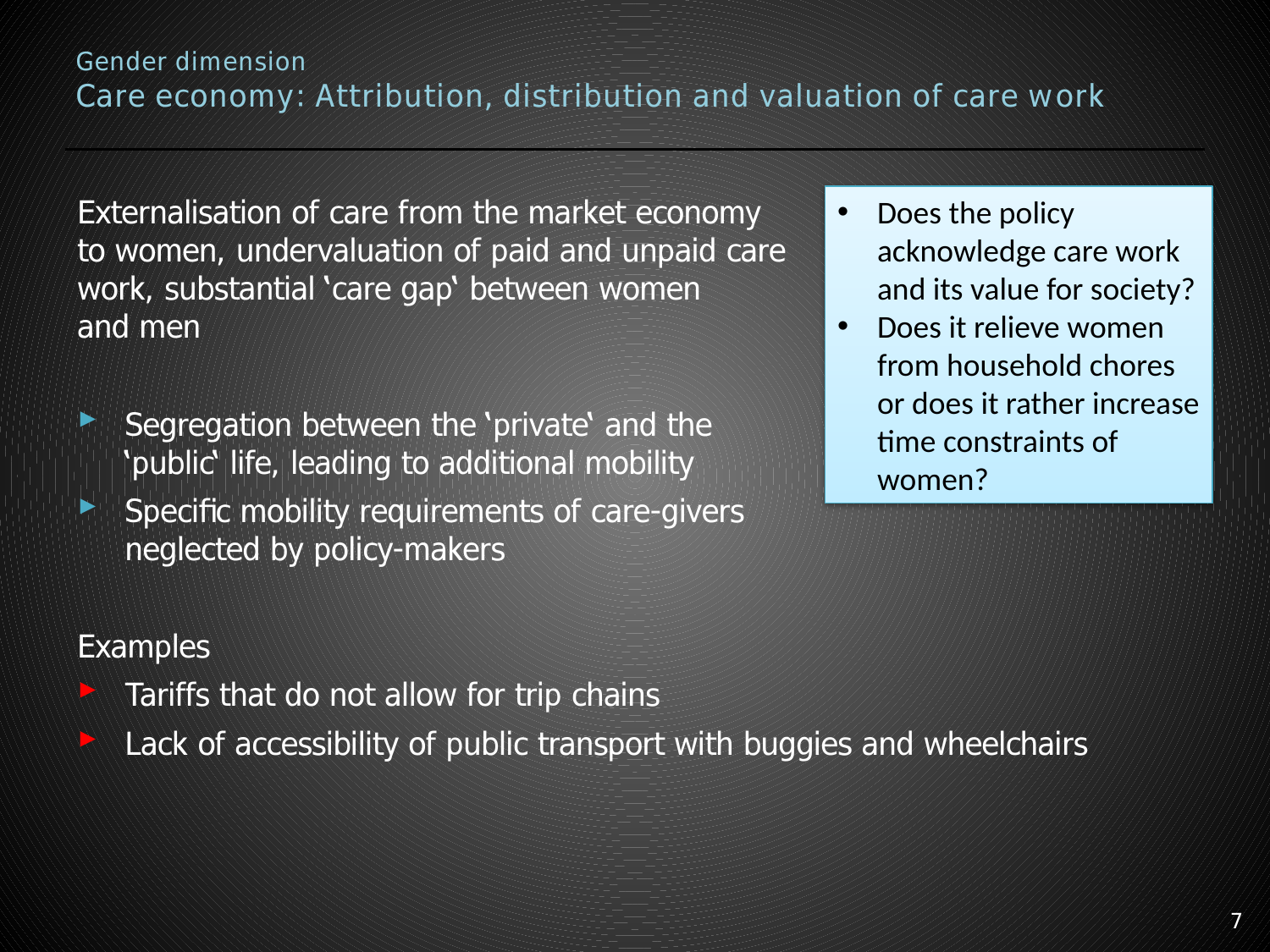

# Gender dimension Care economy: Attribution, distribution and valuation of care work
Externalisation of care from the market economy
to women, undervaluation of paid and unpaid care
work, substantial ‘care gap‘ between women
and men

Segregation between the ‘private‘ and the
‘public‘ life, leading to additional mobility
Specific mobility requirements of care-givers
neglected by policy-makers

Examples
Tariffs that do not allow for trip chains
Lack of accessibility of public transport with buggies and wheelchairs

Does the policy acknowledge care work and its value for society?
Does it relieve women from household chores or does it rather increase time constraints of women?
7